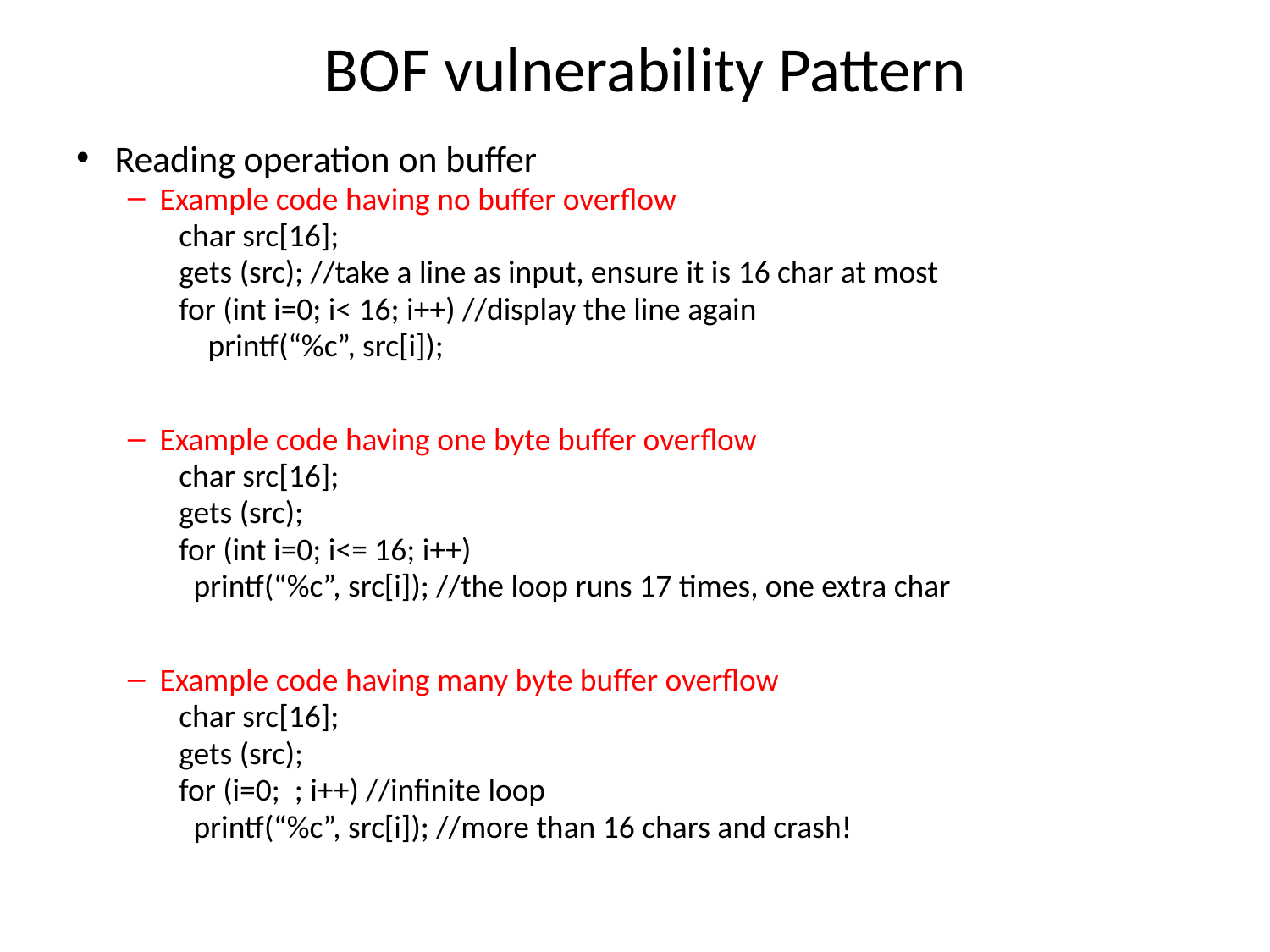

# BOF vulnerability Pattern
Reading operation on buffer
Example code having no buffer overflow
char src[16];
gets (src); //take a line as input, ensure it is 16 char at most
for (int i=0; i< 16; i++) //display the line again
    printf(“%c”, src[i]);

Example code having one byte buffer overflow
char src[16];
gets (src);
for (int i=0; i<= 16; i++)
  printf(“%c”, src[i]); //the loop runs 17 times, one extra char

Example code having many byte buffer overflow
char src[16];
gets (src);
for (i=0;  ; i++) //infinite loop
  printf(“%c”, src[i]); //more than 16 chars and crash!